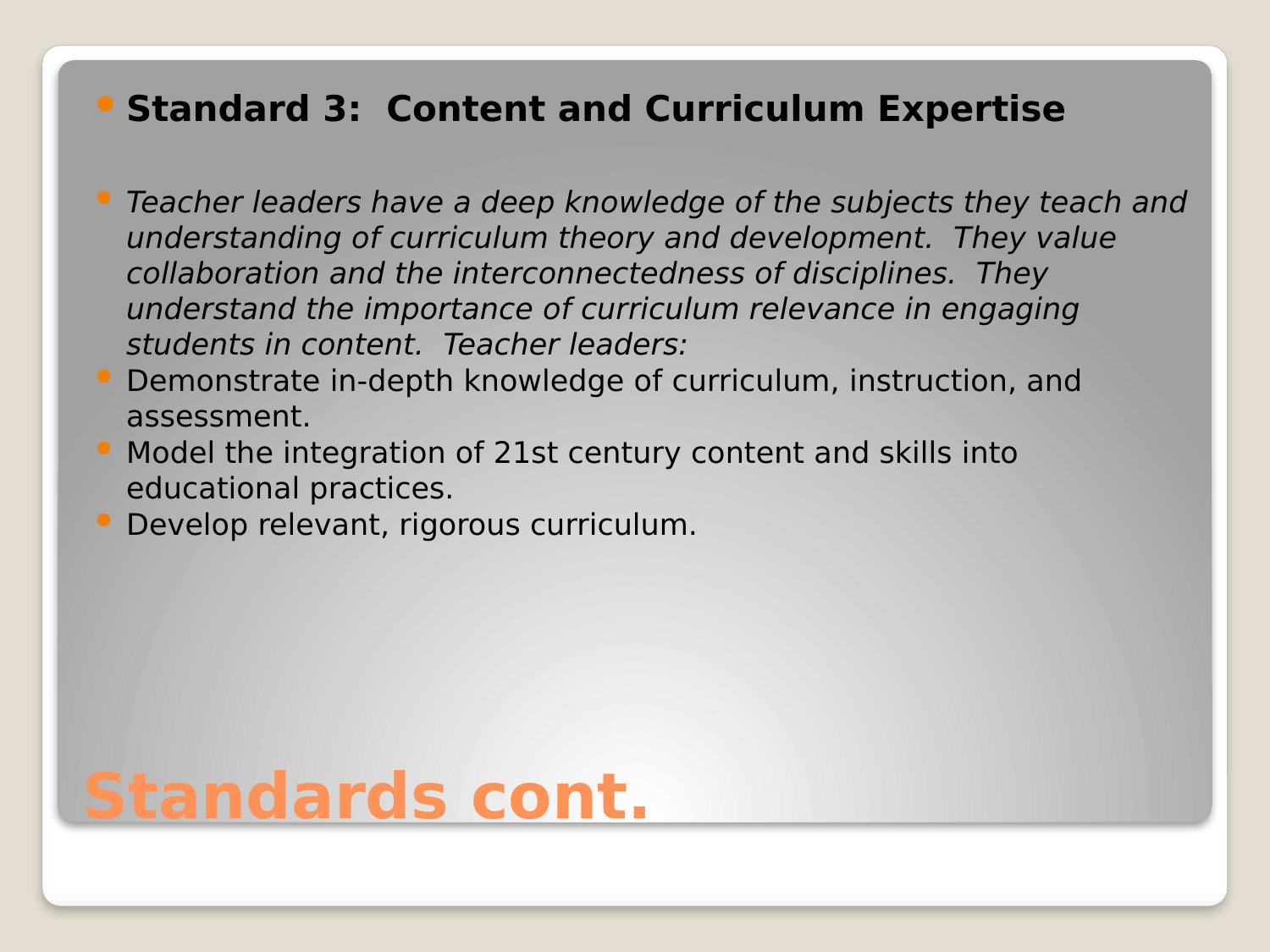

Standard 3:  Content and Curriculum Expertise

Teacher leaders have a deep knowledge of the subjects they teach and understanding of curriculum theory and development.  They value collaboration and the interconnectedness of disciplines.  They understand the importance of curriculum relevance in engaging students in content.  Teacher leaders:
Demonstrate in-depth knowledge of curriculum, instruction, and assessment.
Model the integration of 21st century content and skills into educational practices.
Develop relevant, rigorous curriculum.

# Standards cont.